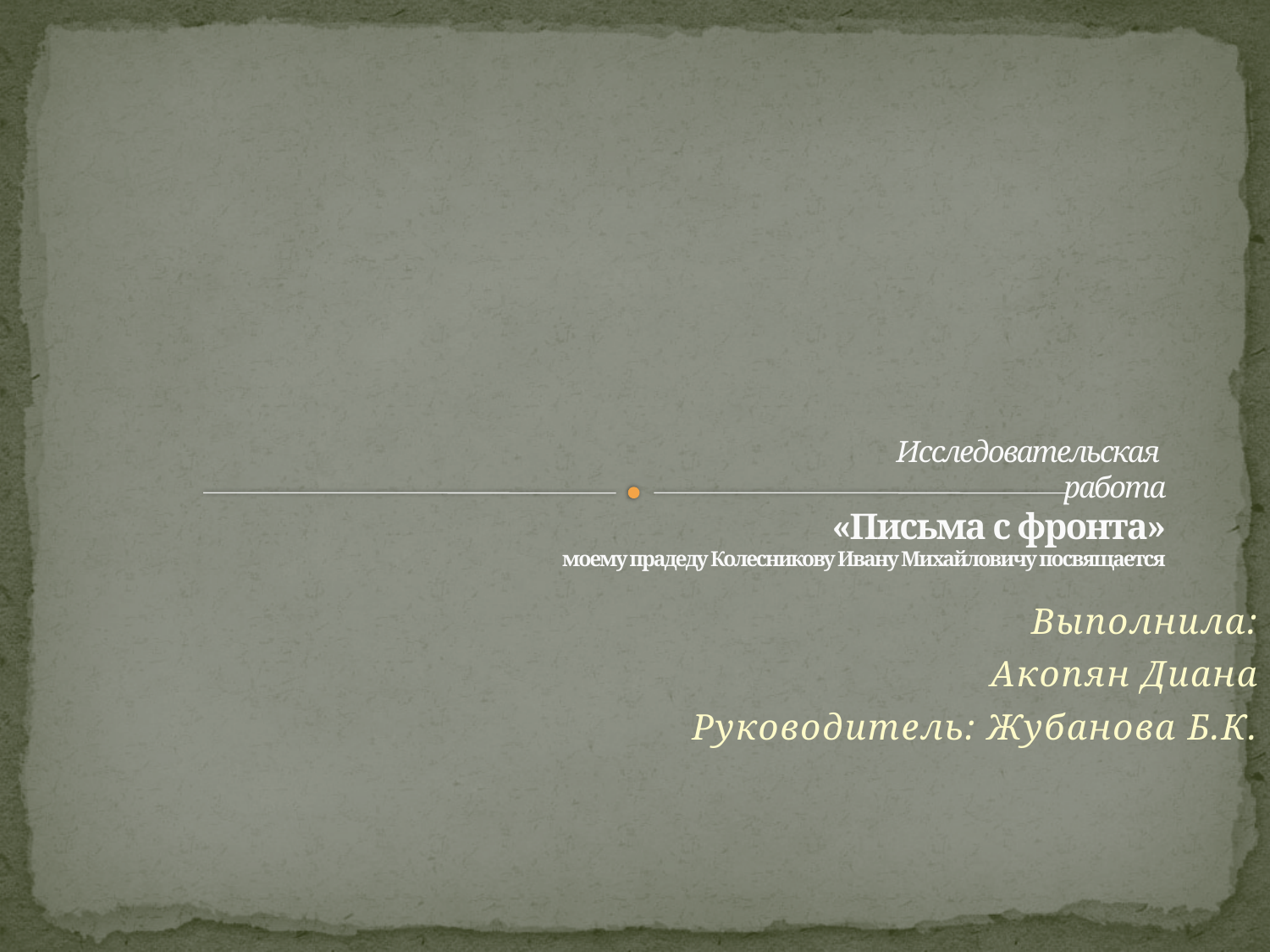

# Исследовательская работа «Письма с фронта» моему прадеду Колесникову Ивану Михайловичу посвящается

Выполнила:
Акопян Диана
Руководитель: Жубанова Б.К.